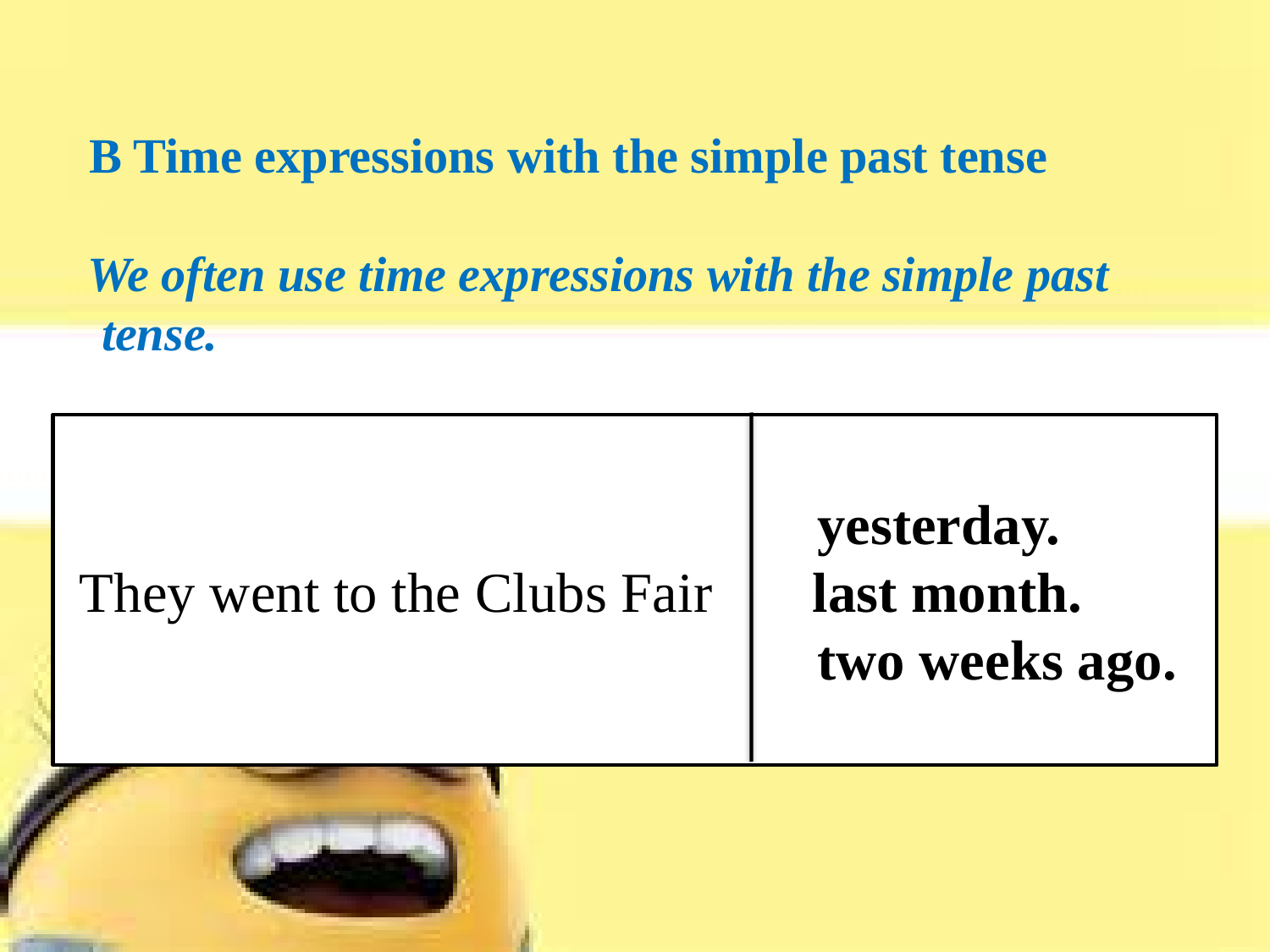

B Time expressions with the simple past tense

  We often use time expressions with the simple past
   tense.

                                                     yesterday.
 They went to the Clubs Fair       last month.
                                                     two weeks ago.